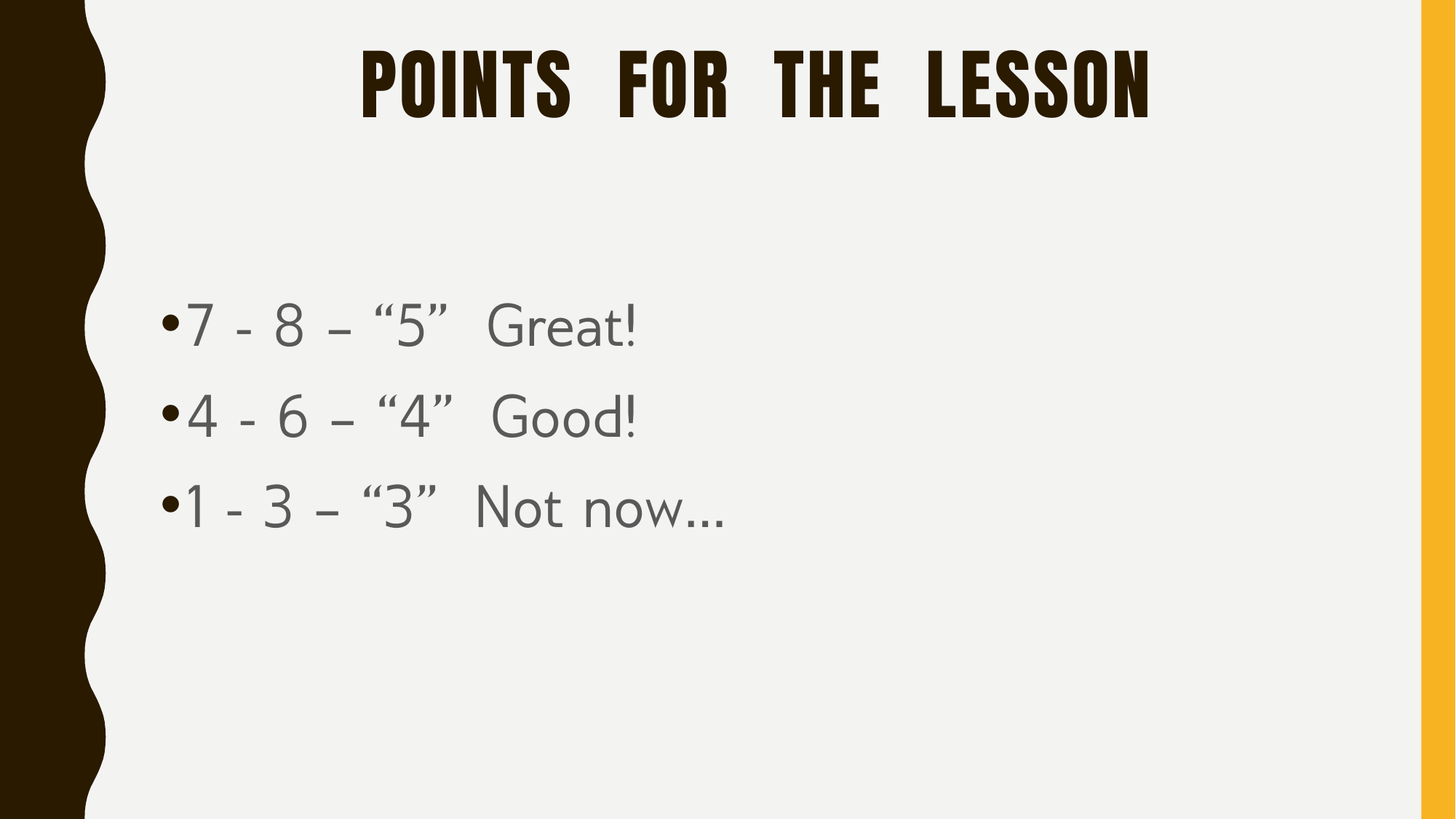

# Points  for  the  lesson
7 - 8 – “5”  Great!
4 - 6 – “4”  Good!
1 - 3 – “3”  Not now…